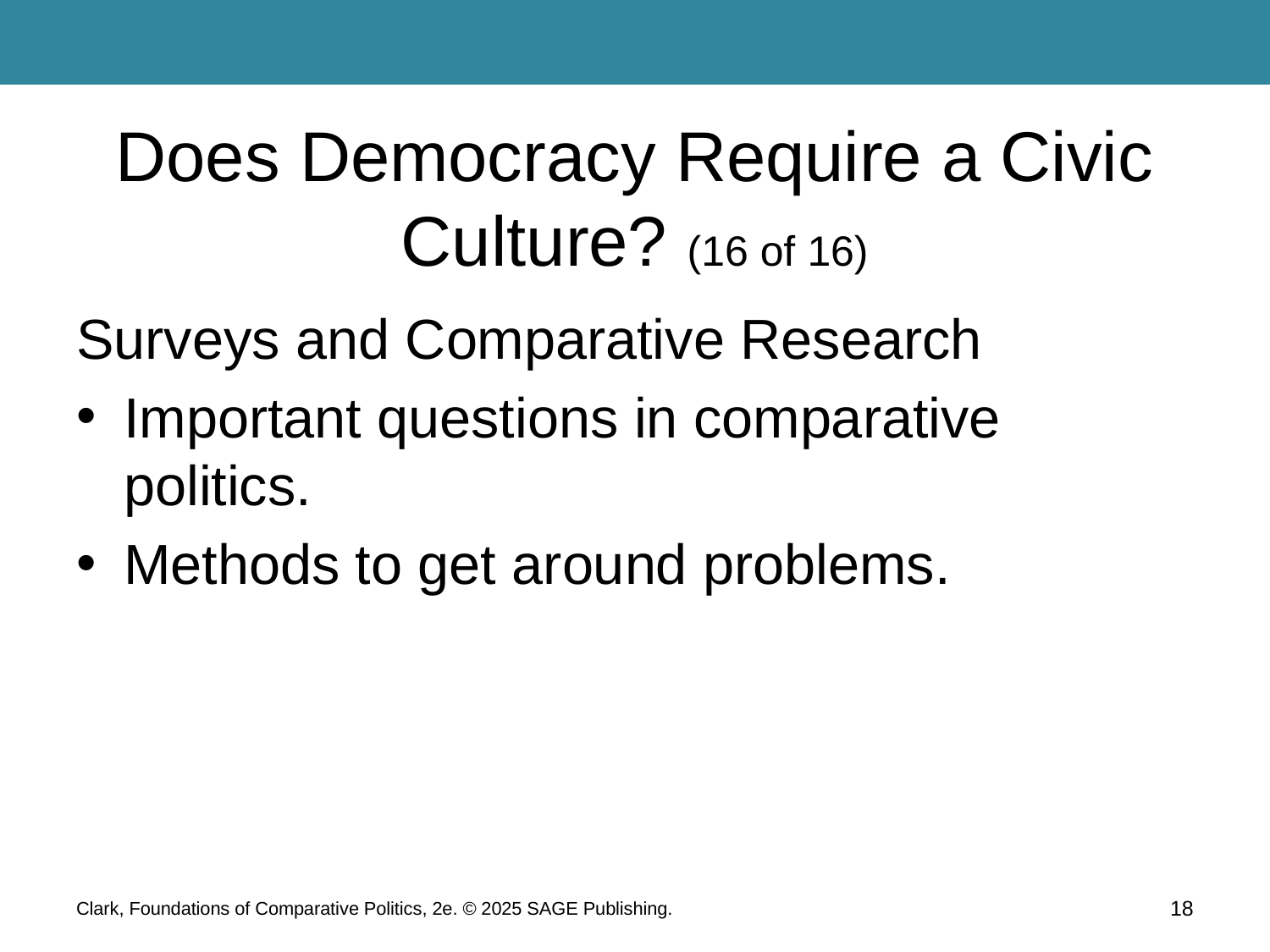

# Does Democracy Require a Civic Culture? (16 of 16)
Surveys and Comparative Research
Important questions in comparative politics.
Methods to get around problems.
Clark, Foundations of Comparative Politics, 2e. © 2025 SAGE Publishing.
18